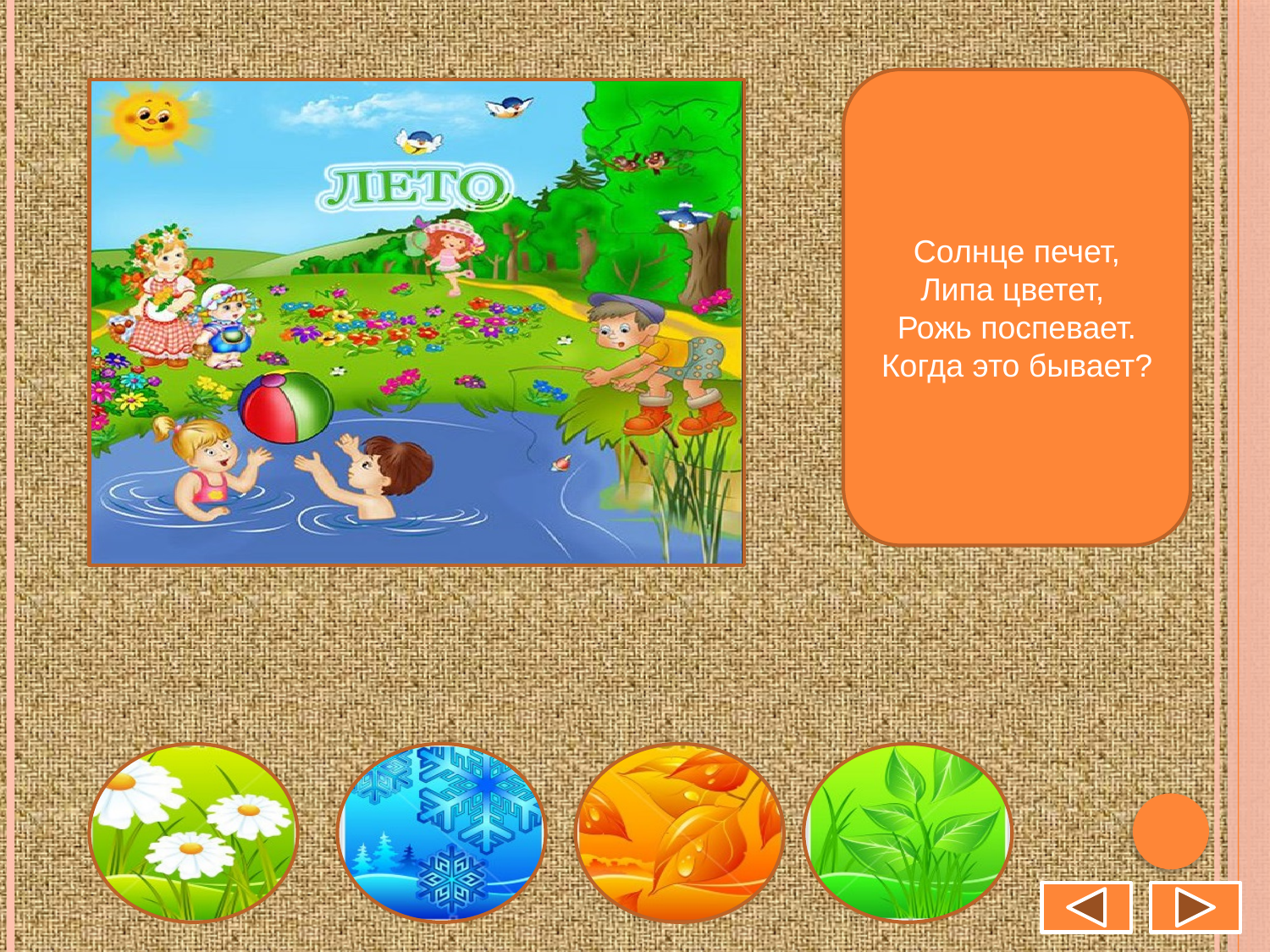

Солнце печет,
Липа цветет,
Рожь поспевает.
Когда это бывает?